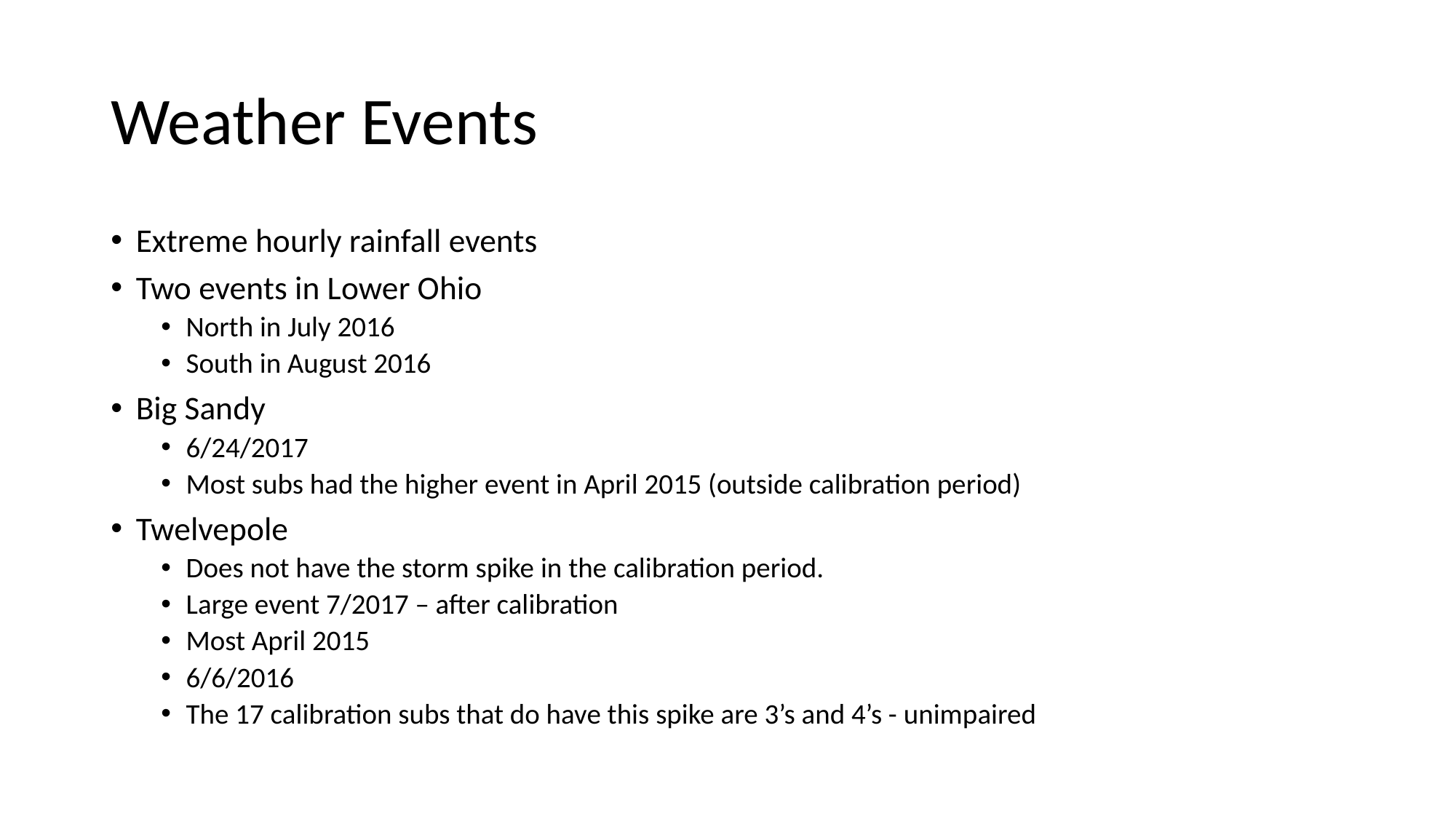

# Weather Events
Extreme hourly rainfall events
Two events in Lower Ohio
North in July 2016
South in August 2016
Big Sandy
6/24/2017
Most subs had the higher event in April 2015 (outside calibration period)
Twelvepole
Does not have the storm spike in the calibration period.
Large event 7/2017 – after calibration
Most April 2015
6/6/2016
The 17 calibration subs that do have this spike are 3’s and 4’s - unimpaired